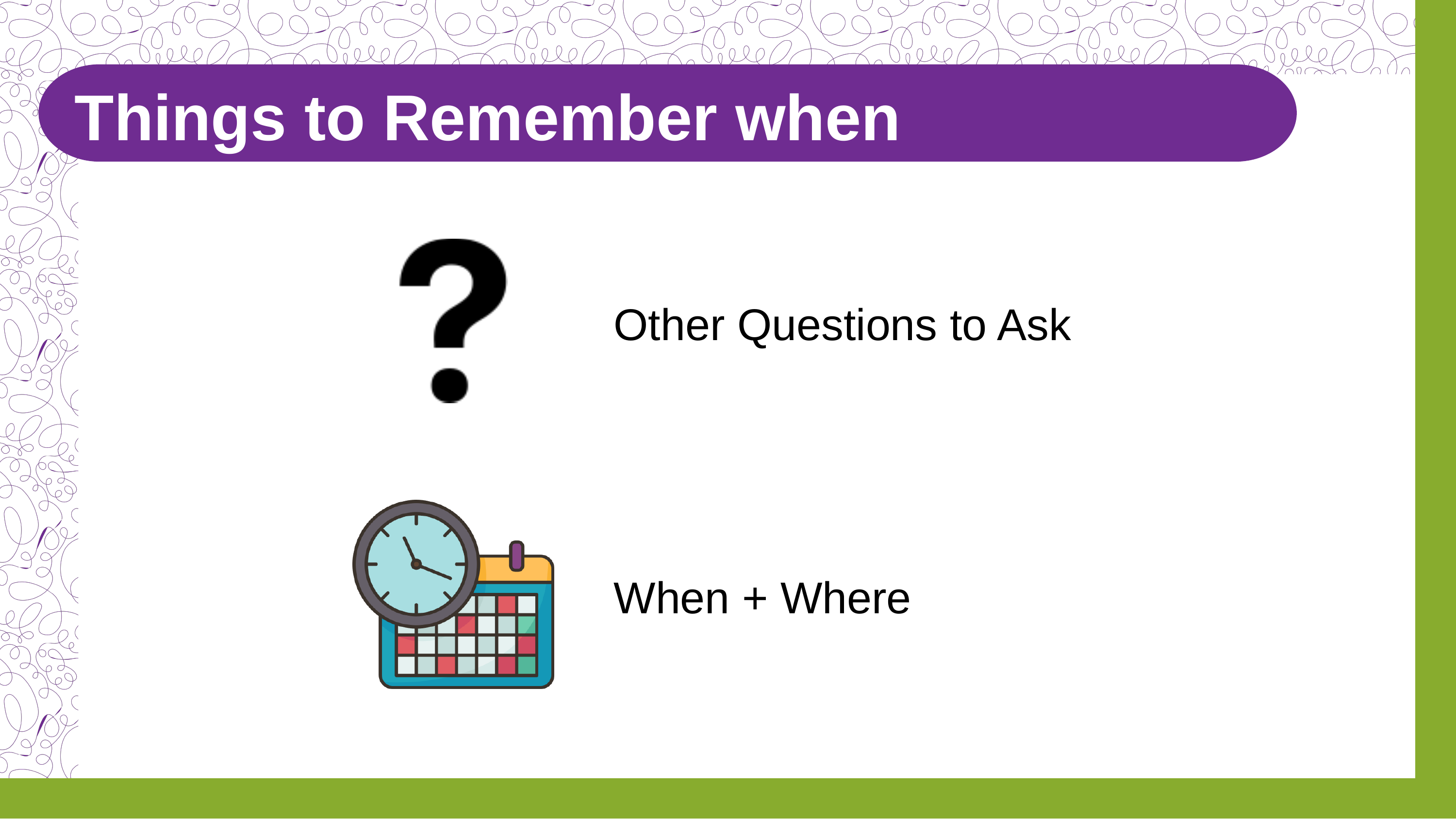

Things to Remember when Scheduling

Other Questions to Ask

When + Where